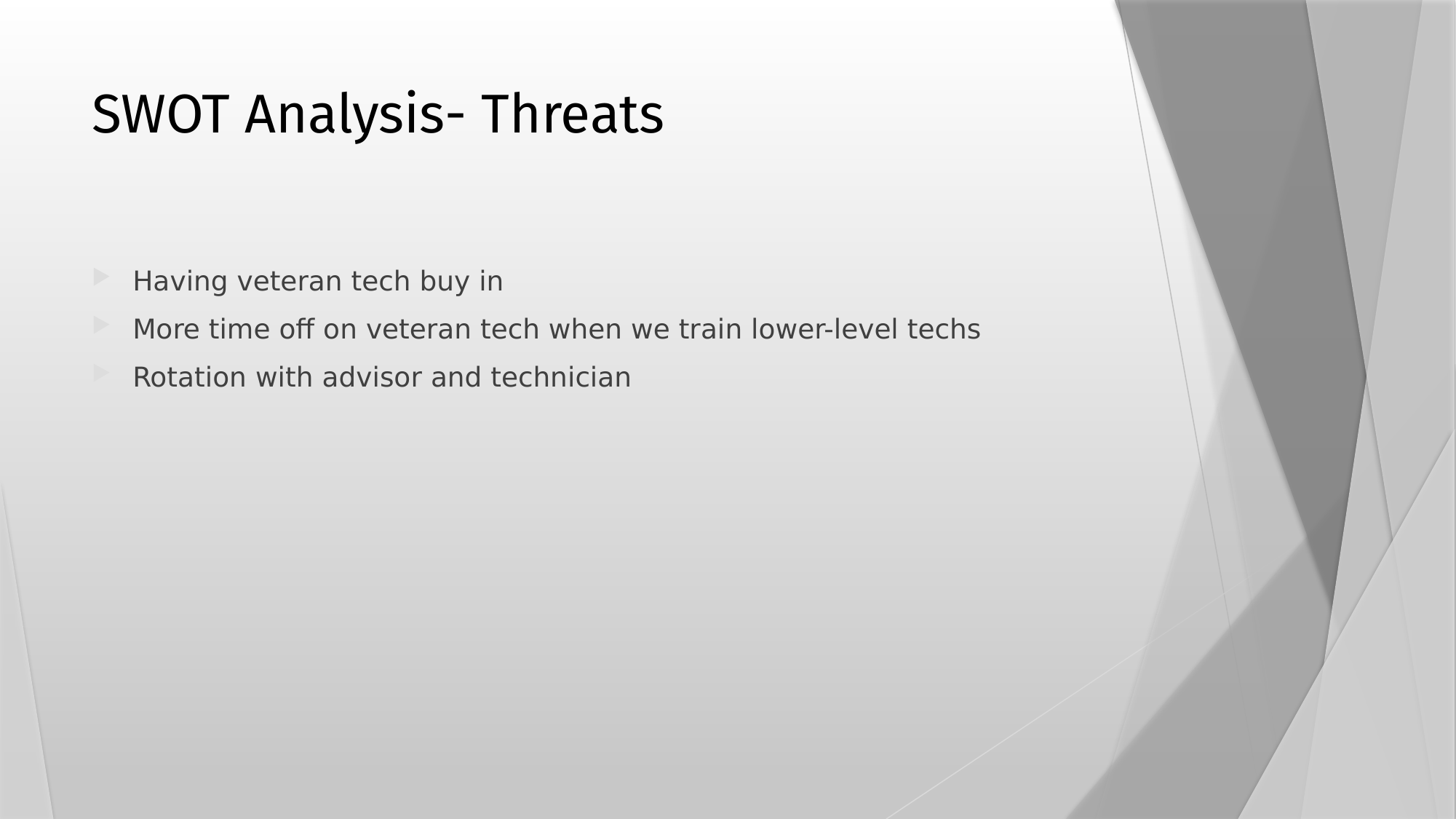

# SWOT Analysis- Threats
Having veteran tech buy in
More time off on veteran tech when we train lower-level techs
Rotation with advisor and technician